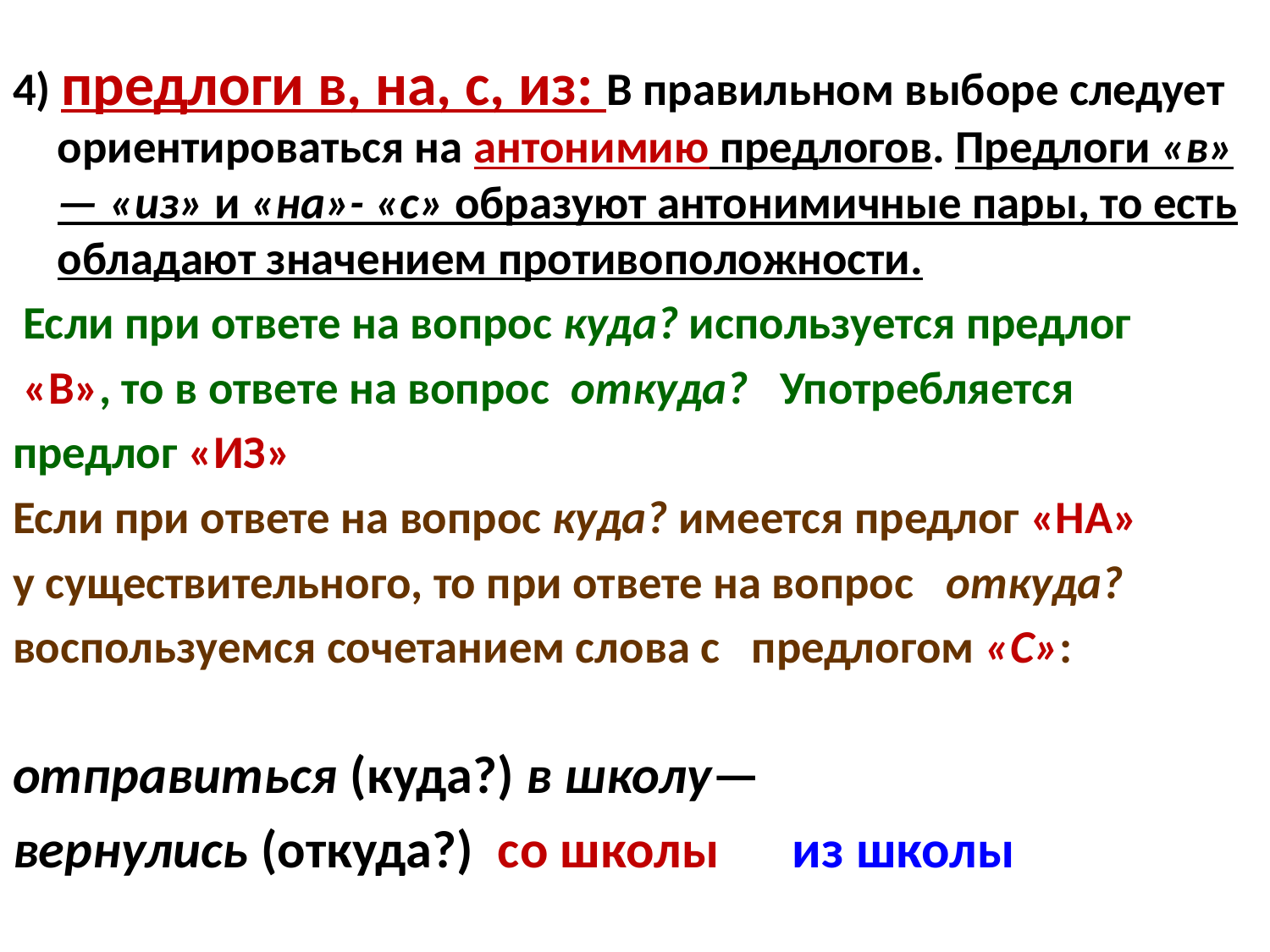

4) предлоги в, на, с, из: В правильном выборе следует ориентироваться на антонимию предлогов. Предлоги «в» — «из» и «на»- «с» образуют антонимичные пары, то есть обладают значением противоположности.
 Если при ответе на вопрос куда? используется предлог
 «В», то в ответе на вопрос  откуда?   Употребляется
предлог «ИЗ»
Если при ответе на вопрос куда? имеется предлог «НА»
у существительного, то при ответе на вопрос   откуда?
воспользуемся сочетанием слова с   предлогом «С»:

отправиться (куда?) в школу—
вернулись (откуда?)  со школы      из школы